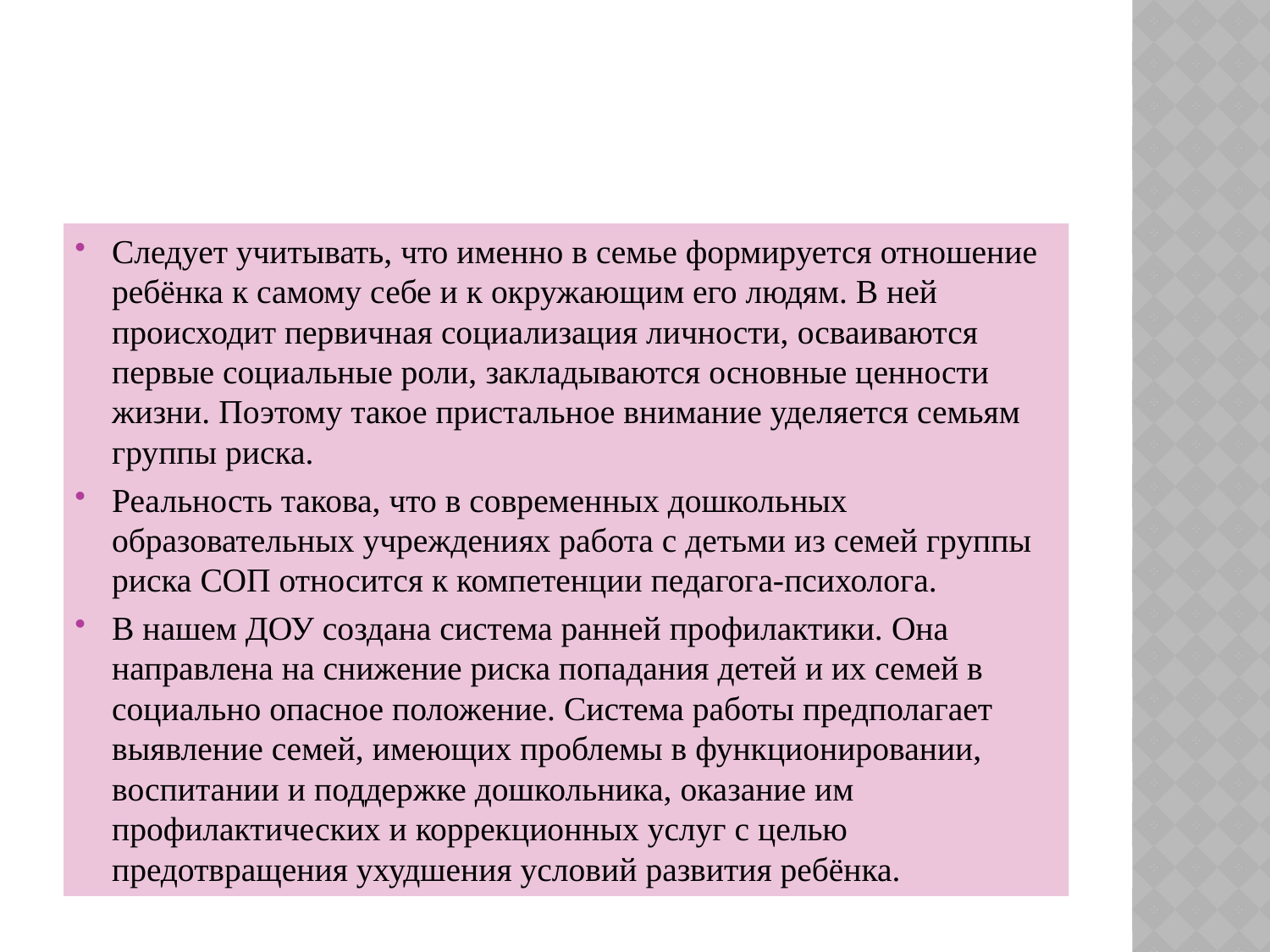

#
Следует учитывать, что именно в семье формируется отношение ребёнка к самому себе и к окружающим его людям. В ней происходит первичная социализация личности, осваиваются первые социальные роли, закладываются основные ценности жизни. Поэтому такое пристальное внимание уделяется семьям группы риска.
Реальность такова, что в современных дошкольных образовательных учреждениях работа с детьми из семей группы риска СОП относится к компетенции педагога-психолога.
В нашем ДОУ создана система ранней профилактики. Она направлена на снижение риска попадания детей и их семей в социально опасное положение. Система работы предполагает выявление семей, имеющих проблемы в функционировании, воспитании и поддержке дошкольника, оказание им профилактических и коррекционных услуг с целью предотвращения ухудшения условий развития ребёнка.